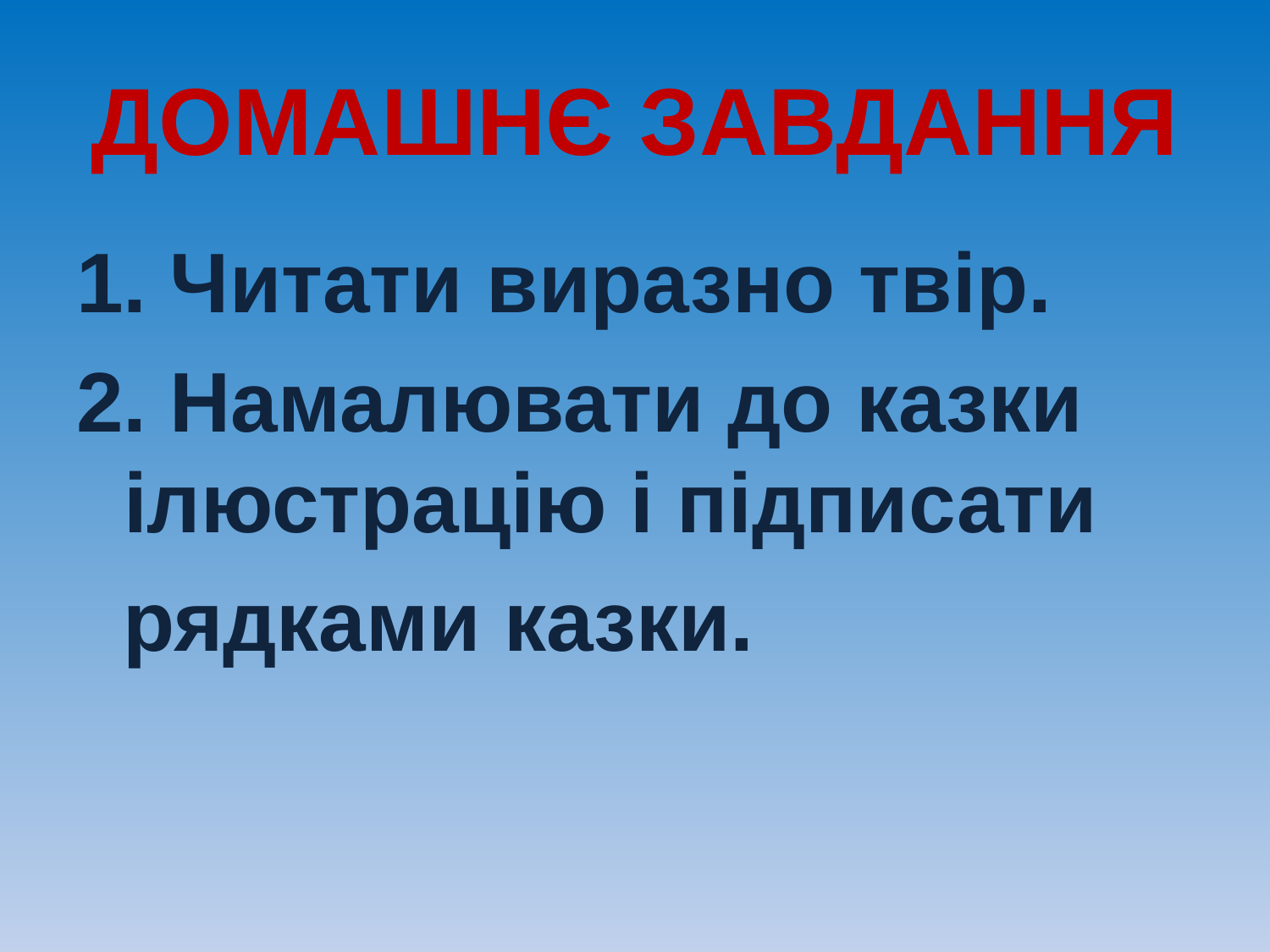

# ДОМАШНЄ ЗАВДАННЯ
1. Читати виразно твір.
2. Намалювати до казки ілюстрацію і підписати
  рядками казки.